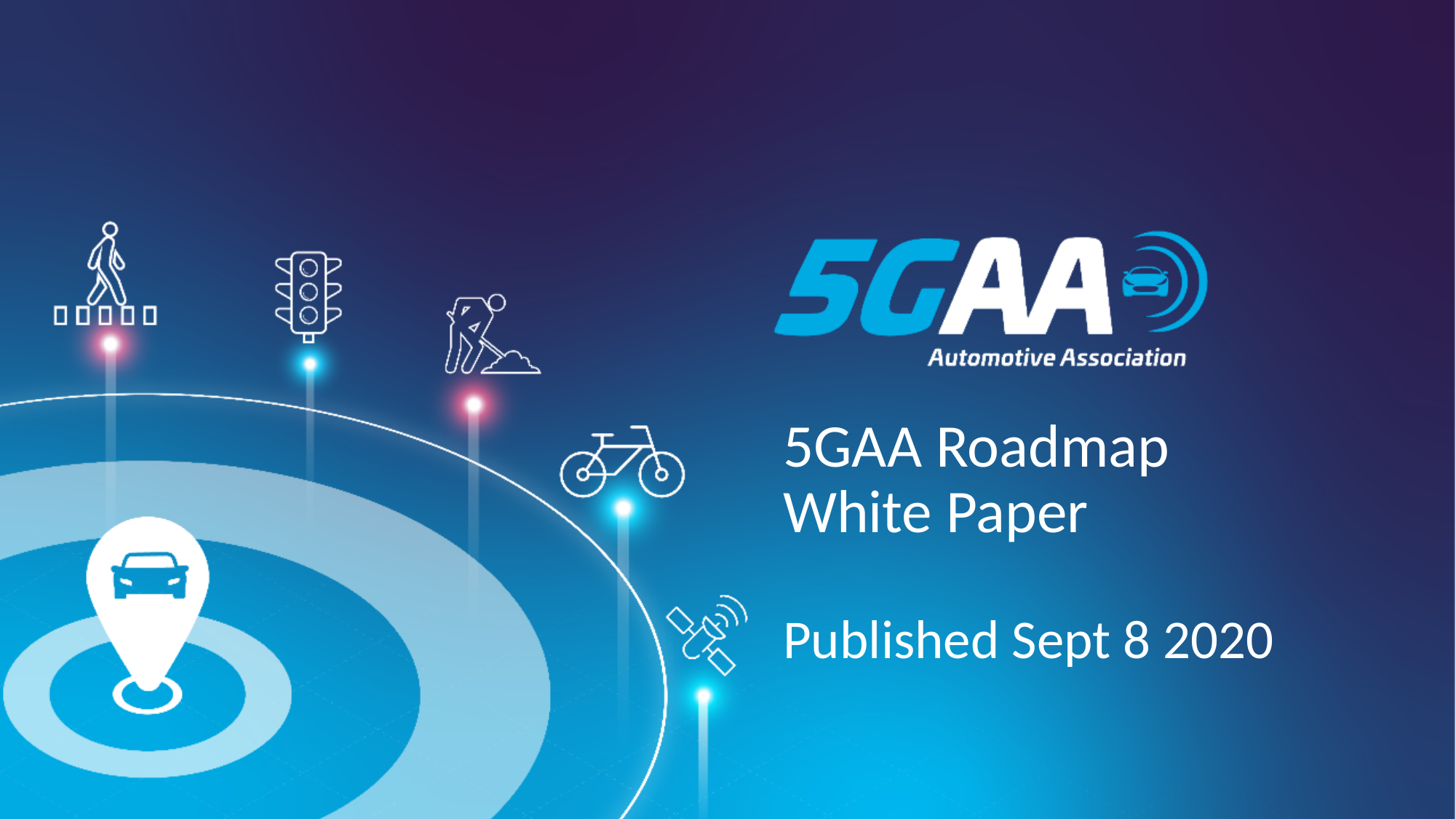

# 5GAA Roadmap White Paper Published Sept 8 2020